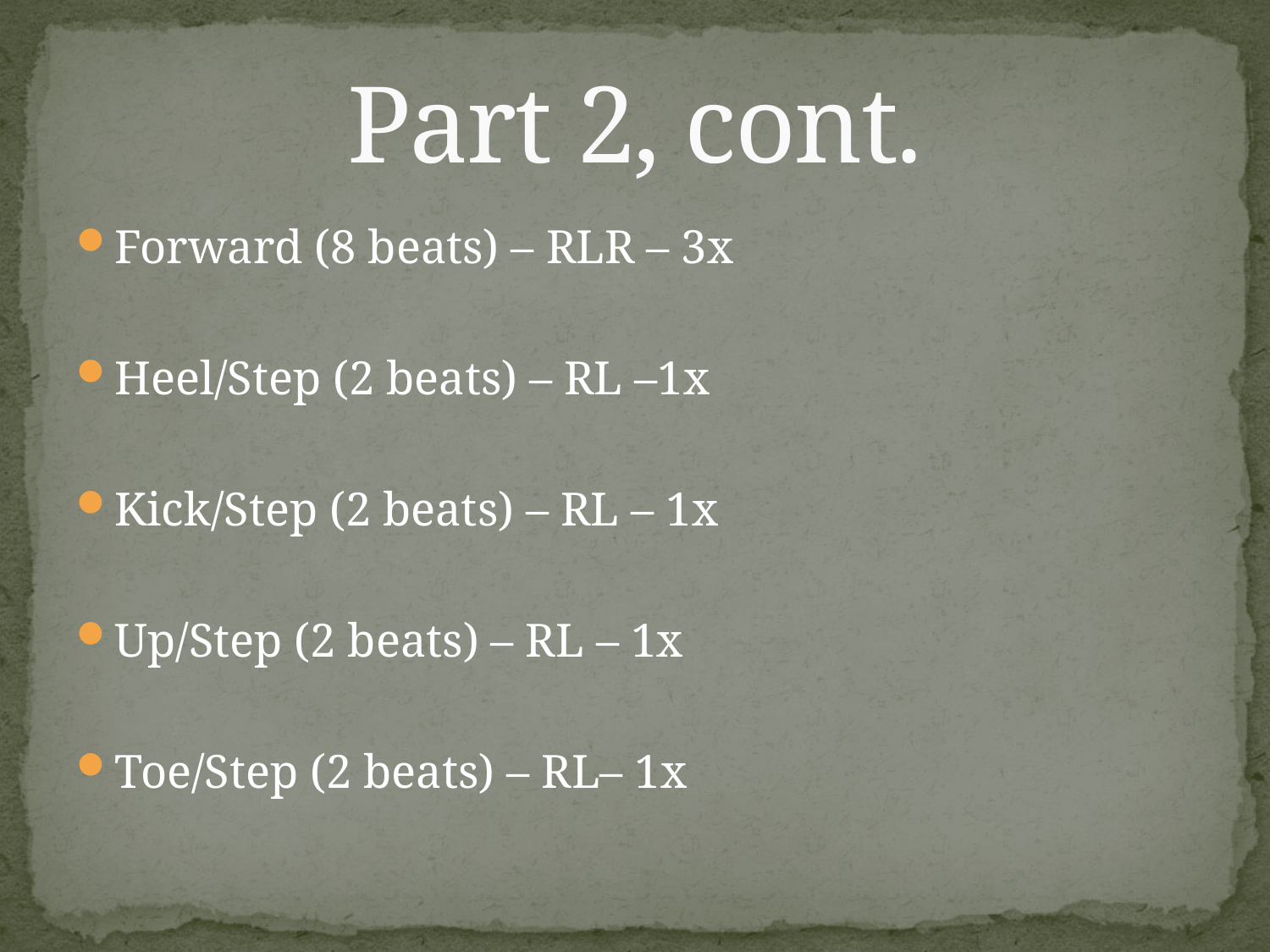

# Part 2, cont.
Forward (8 beats) – RLR – 3x

Heel/Step (2 beats) – RL –1x

Kick/Step (2 beats) – RL – 1x

Up/Step (2 beats) – RL – 1x

Toe/Step (2 beats) – RL– 1x